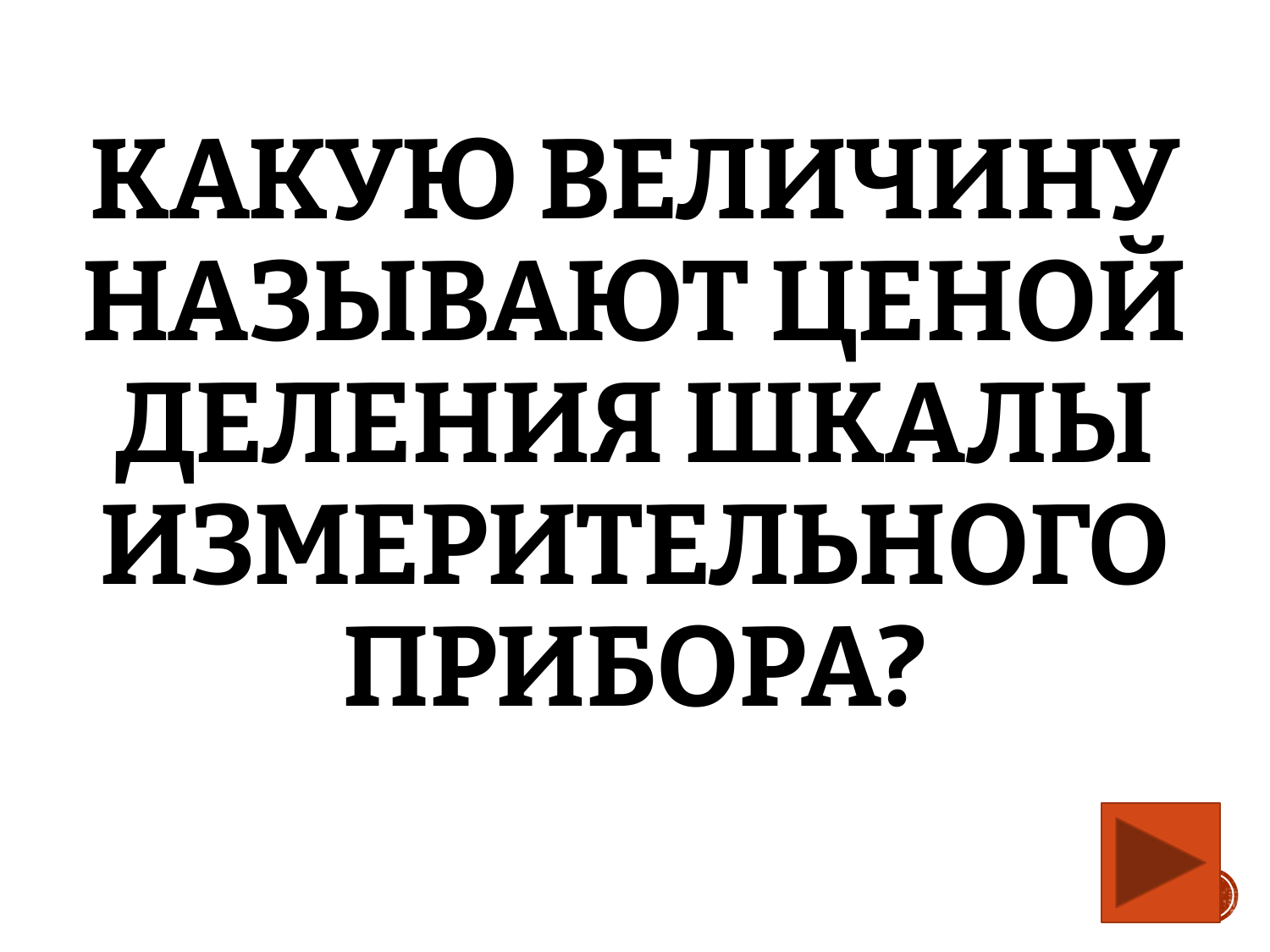

# Какую величину называют ценой деления шкалы измерительного прибора?